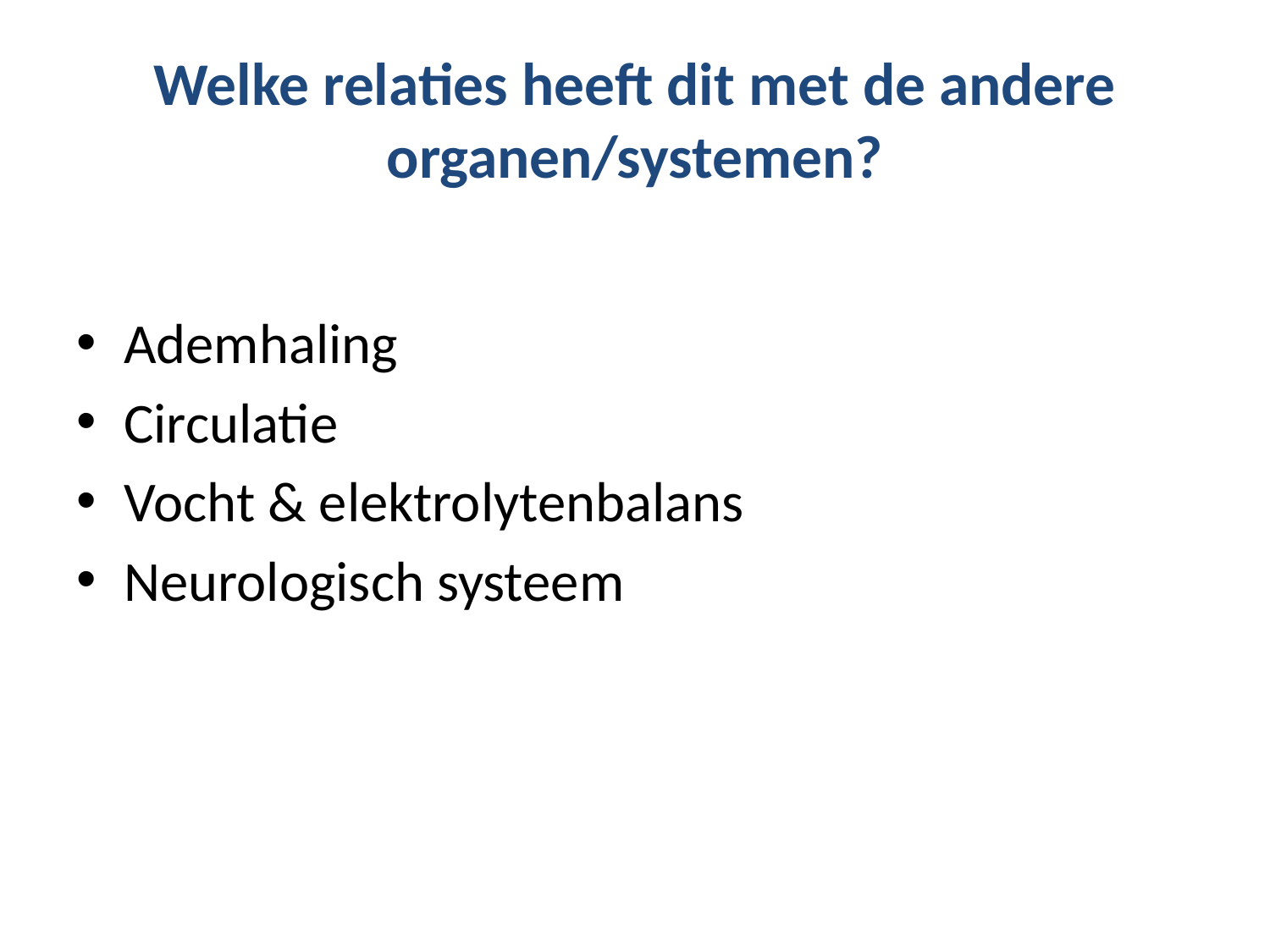

# Welke relaties heeft dit met de andere organen/systemen?

Ademhaling
Circulatie
Vocht & elektrolytenbalans
Neurologisch systeem